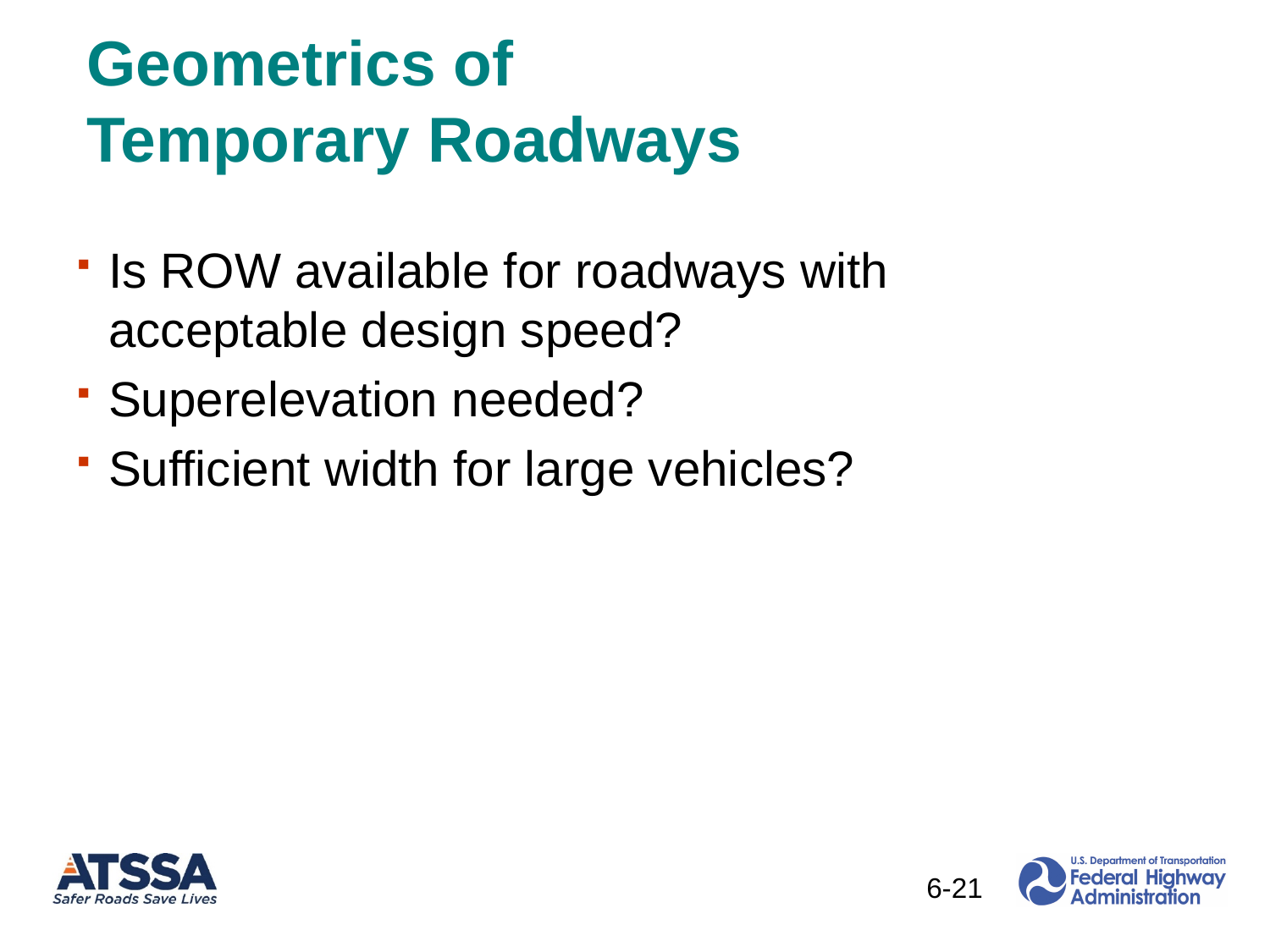

# Geometrics of Temporary Roadways
Is ROW available for roadways with acceptable design speed?
Superelevation needed?
Sufficient width for large vehicles?